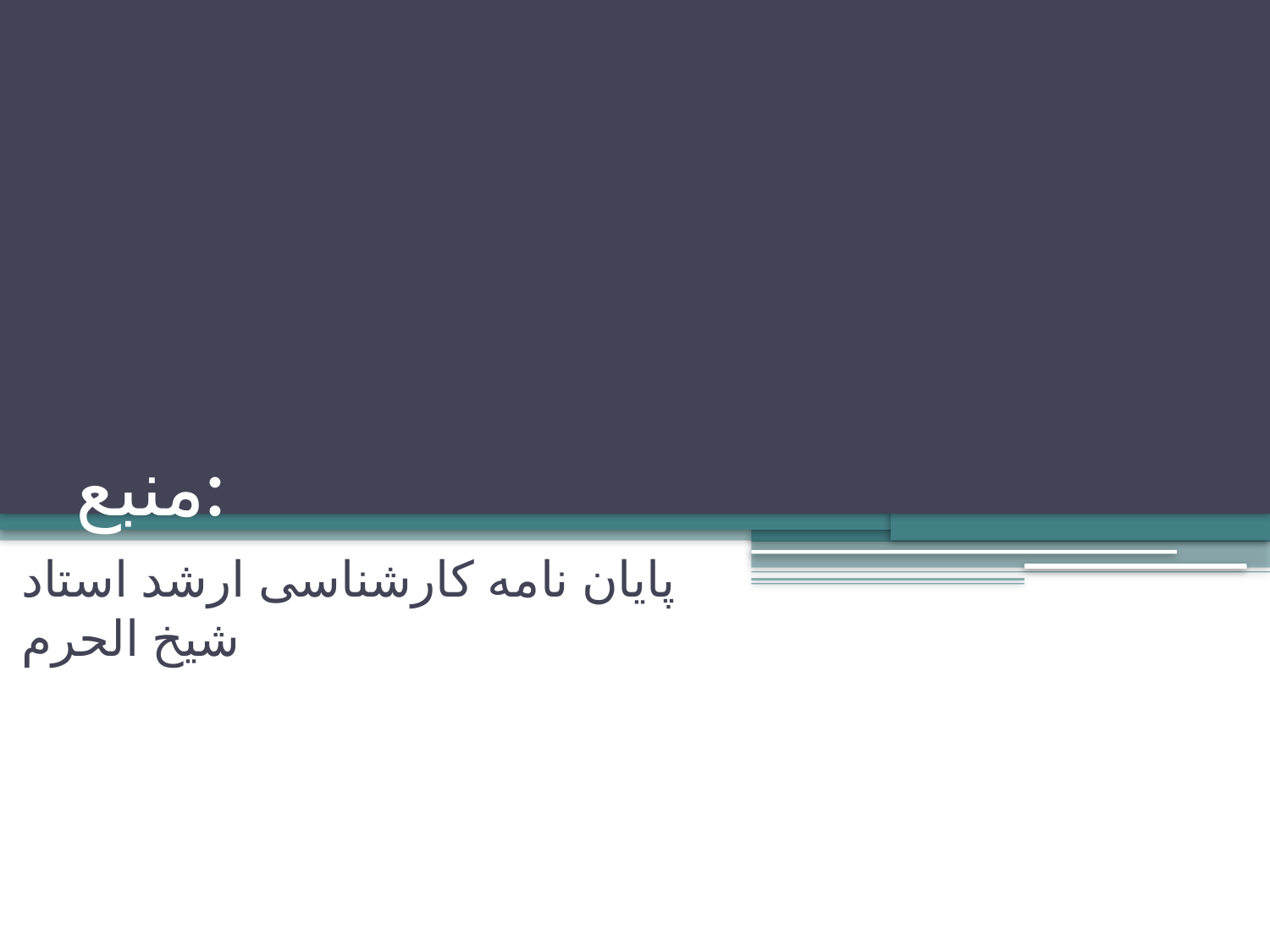

# منبع:
پایان نامه کارشناسی ارشد استاد شیخ الحرم